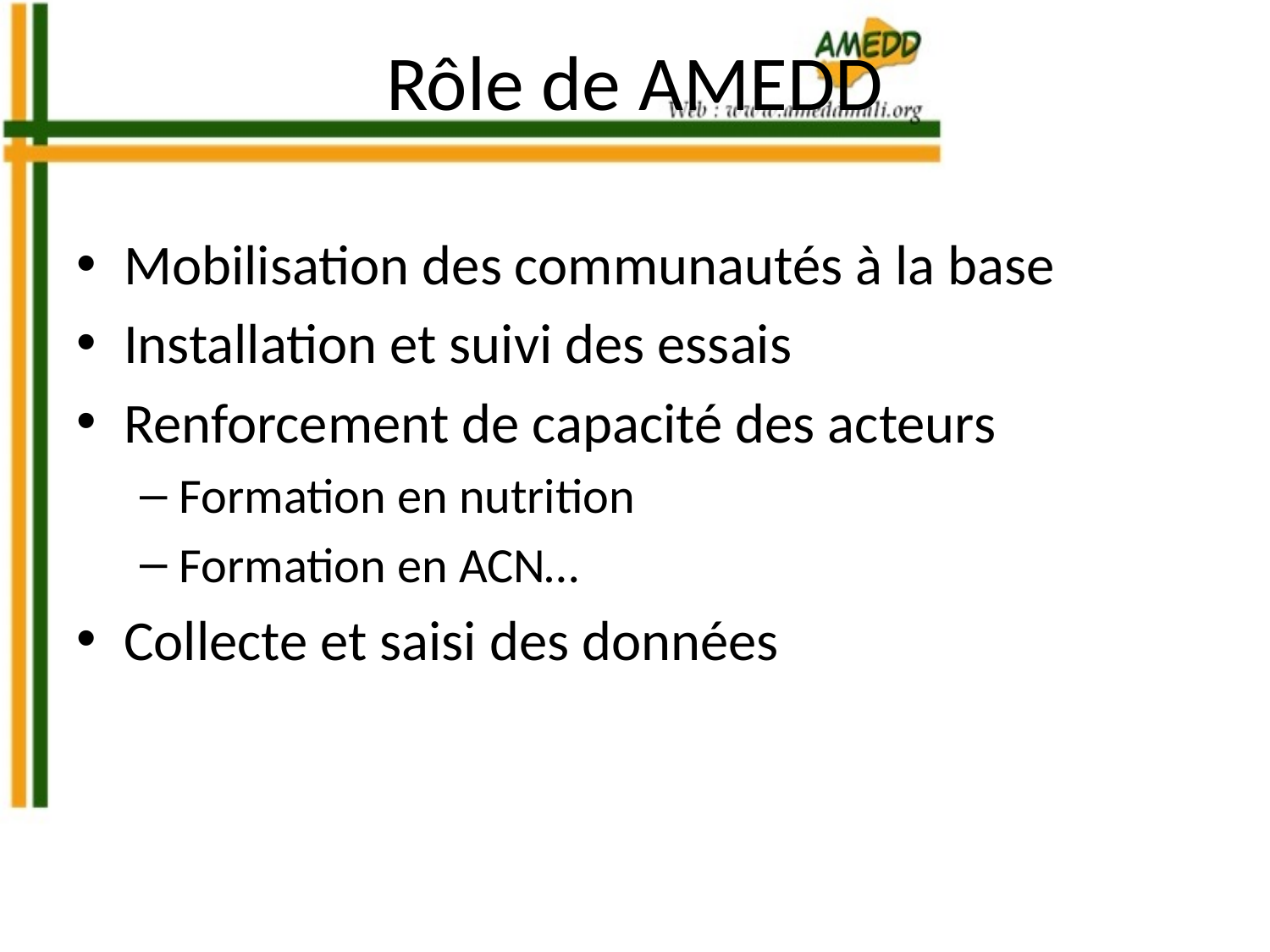

# Rôle de AMEDD
Mobilisation des communautés à la base
Installation et suivi des essais
Renforcement de capacité des acteurs
Formation en nutrition
Formation en ACN…
Collecte et saisi des données